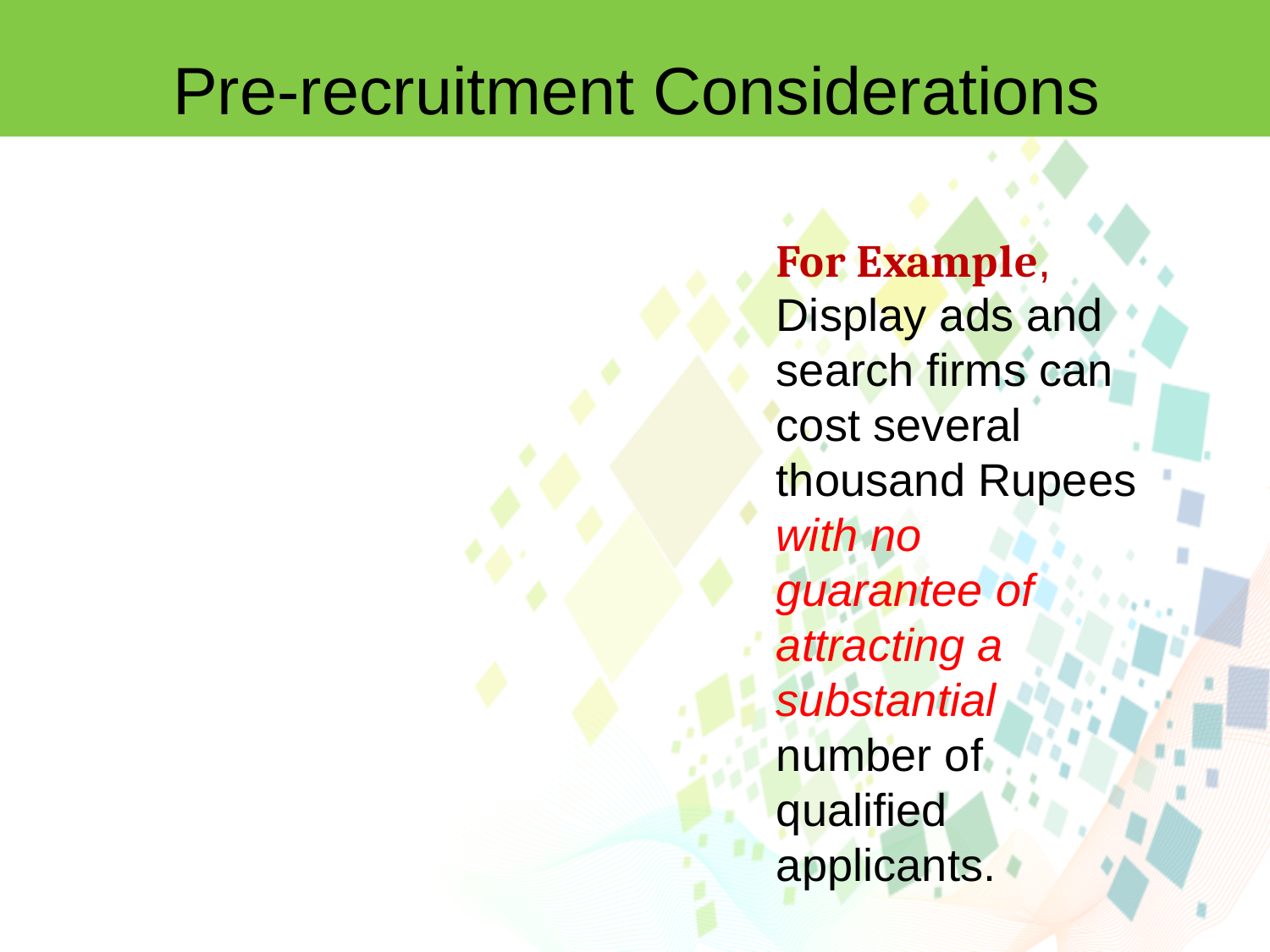

Pre-recruitment Considerations
For Example, Display ads and search firms can cost several thousand Rupees with no
guarantee of attracting a substantial number of qualified applicants.